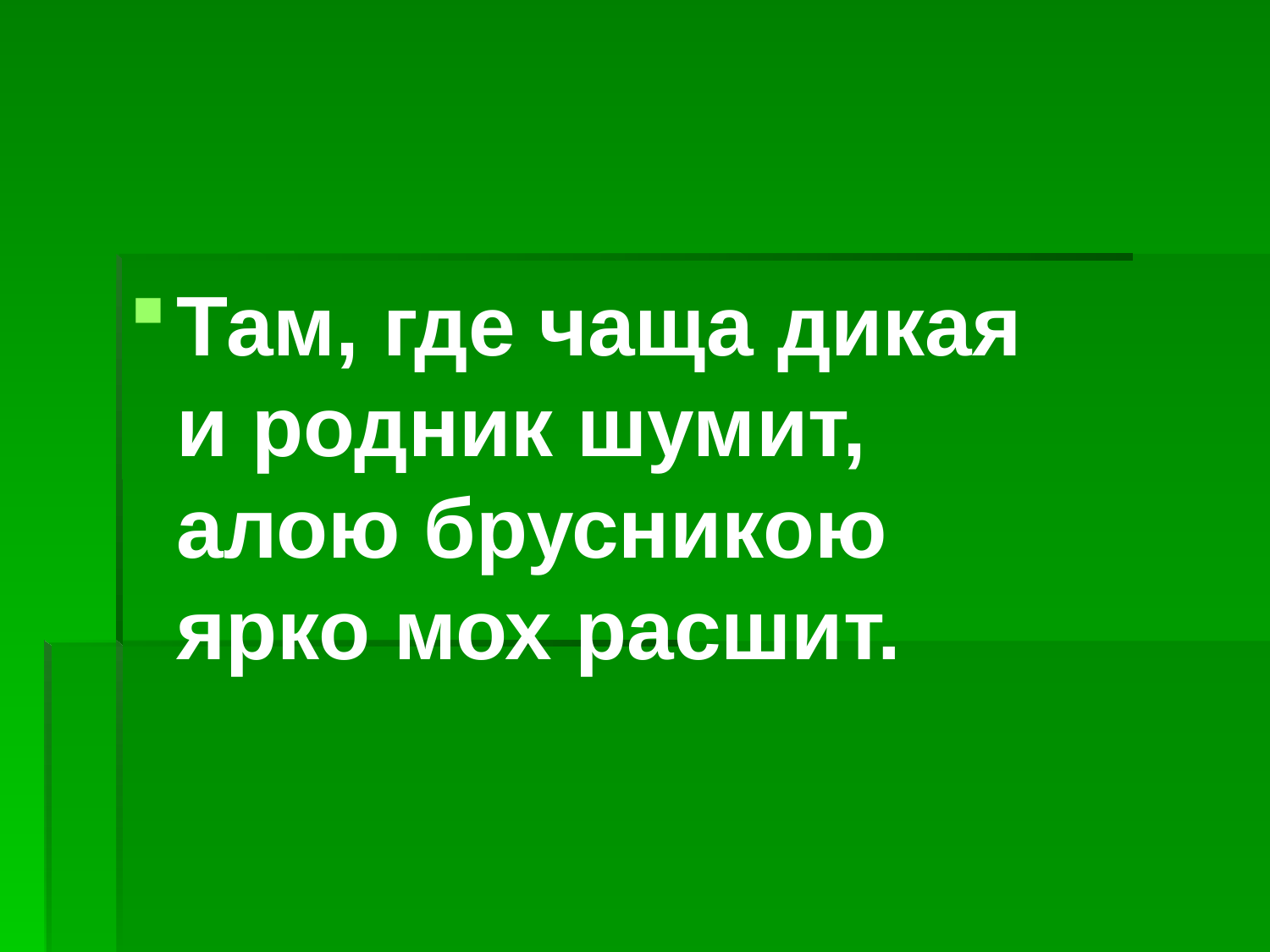

Там, где чаща дикая
и родник шумит,
алою брусникою
ярко мох расшит.